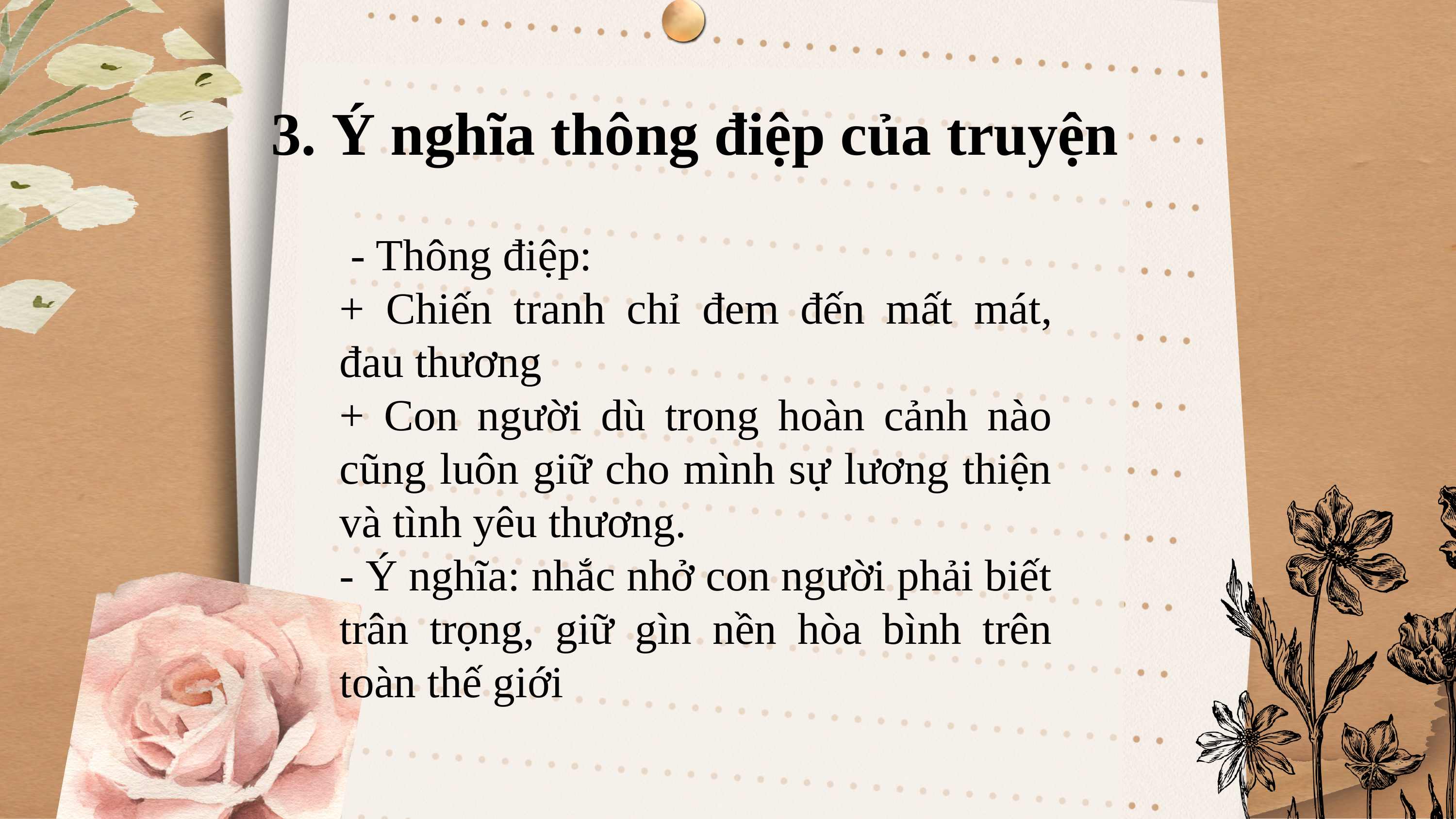

3. Ý nghĩa thông điệp của truyện

 - Thông điệp:
+ Chiến tranh chỉ đem đến mất mát, đau thương
+ Con người dù trong hoàn cảnh nào cũng luôn giữ cho mình sự lương thiện và tình yêu thương.
- Ý nghĩa: nhắc nhở con người phải biết trân trọng, giữ gìn nền hòa bình trên toàn thế giới